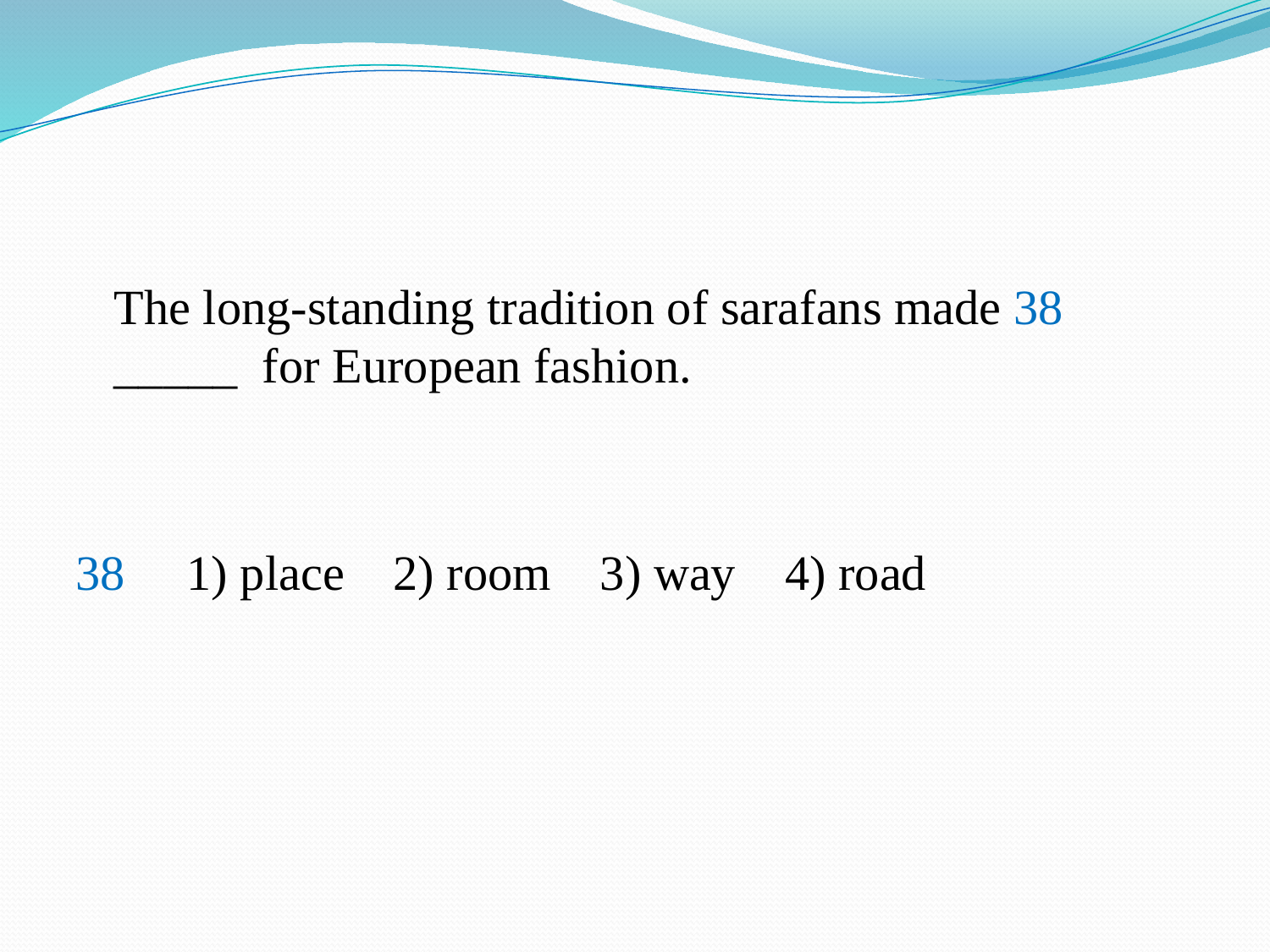

#
	The long-standing tradition of sarafans made 38 _____  for European fashion.

38     1) place    2) room    3) way    4) road